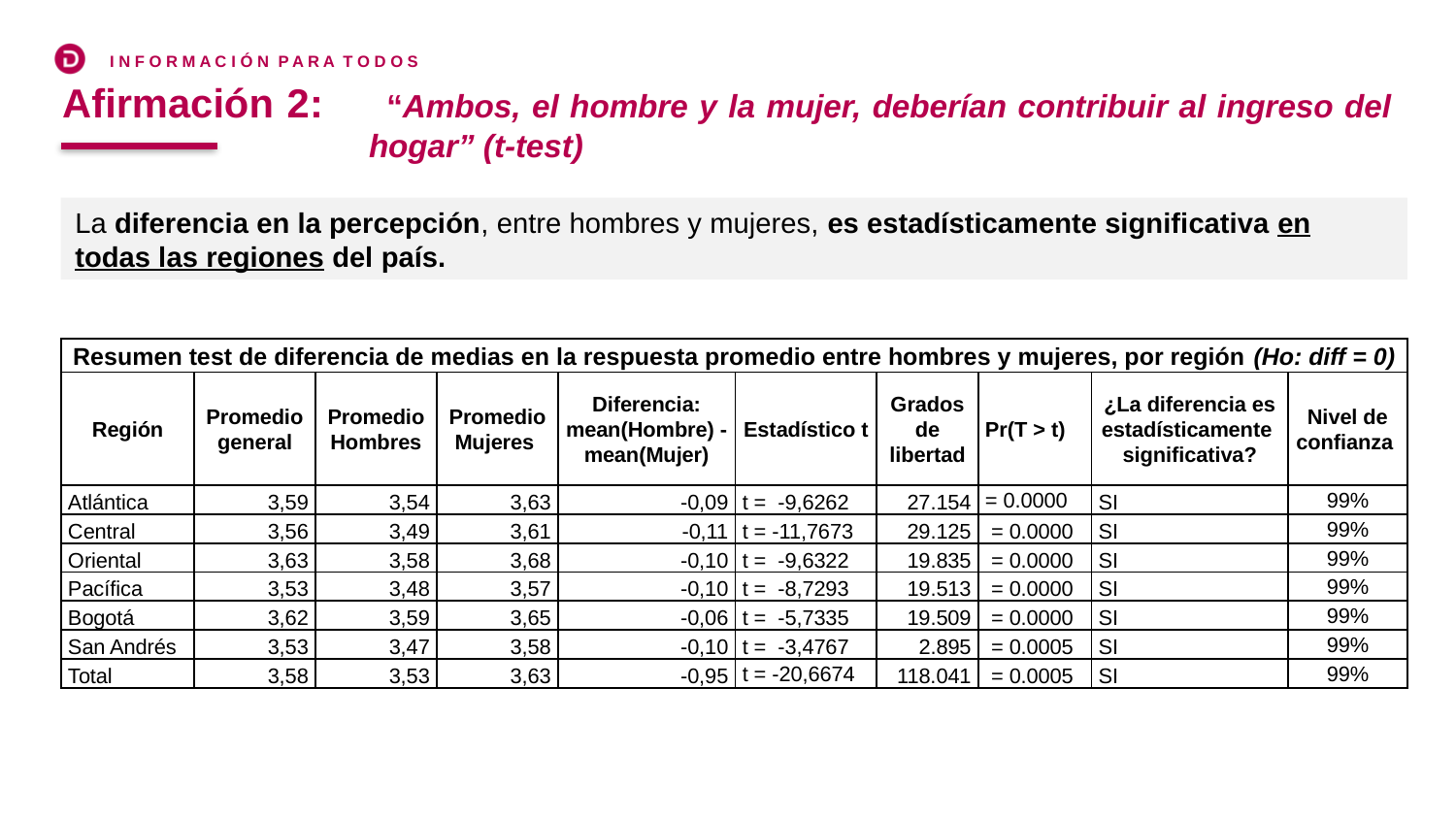

Afirmación 2: 	 “Ambos, el hombre y la mujer, deberían contribuir al ingreso del hogar” (t-test)
La diferencia en la percepción, entre hombres y mujeres, es estadísticamente significativa en todas las regiones del país.
| Resumen test de diferencia de medias en la respuesta promedio entre hombres y mujeres, por región (Ho: diff = 0) |  |  |  |  |  |  |  |  |  |
| --- | --- | --- | --- | --- | --- | --- | --- | --- | --- |
| Región | Promedio general | Promedio Hombres | Promedio Mujeres | Diferencia: mean(Hombre) - mean(Mujer) | Estadístico t | Grados de libertad | Pr(T > t) | ¿La diferencia es estadísticamente significativa? | Nivel de confianza |
| Atlántica | 3,59 | 3,54 | 3,63 | -0,09 | t = -9,6262 | 27.154 | = 0.0000 | SI | 99% |
| Central | 3,56 | 3,49 | 3,61 | -0,11 | t = -11,7673 | 29.125 | = 0.0000 | SI | 99% |
| Oriental | 3,63 | 3,58 | 3,68 | -0,10 | t = -9,6322 | 19.835 | = 0.0000 | SI | 99% |
| Pacífica | 3,53 | 3,48 | 3,57 | -0,10 | t = -8,7293 | 19.513 | = 0.0000 | SI | 99% |
| Bogotá | 3,62 | 3,59 | 3,65 | -0,06 | t = -5,7335 | 19.509 | = 0.0000 | SI | 99% |
| San Andrés | 3,53 | 3,47 | 3,58 | -0,10 | t = -3,4767 | 2.895 | = 0.0005 | SI | 99% |
| Total | 3,58 | 3,53 | 3,63 | -0,95 | t = -20,6674 | 118.041 | = 0.0005 | SI | 99% |